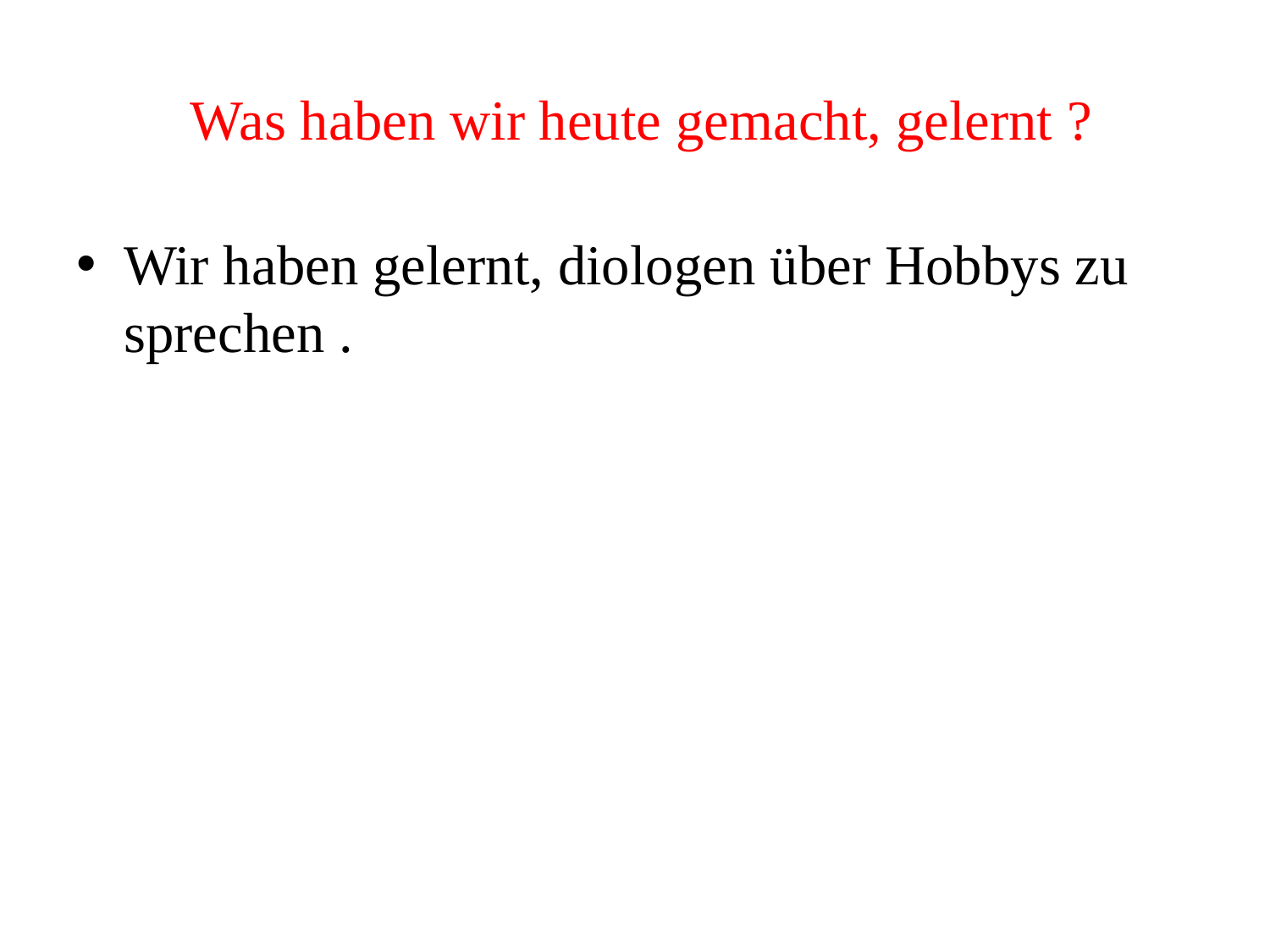

# Was haben wir heute gemacht, gelernt ?
Wir haben gelernt, diologen über Hobbys zu sprechen .